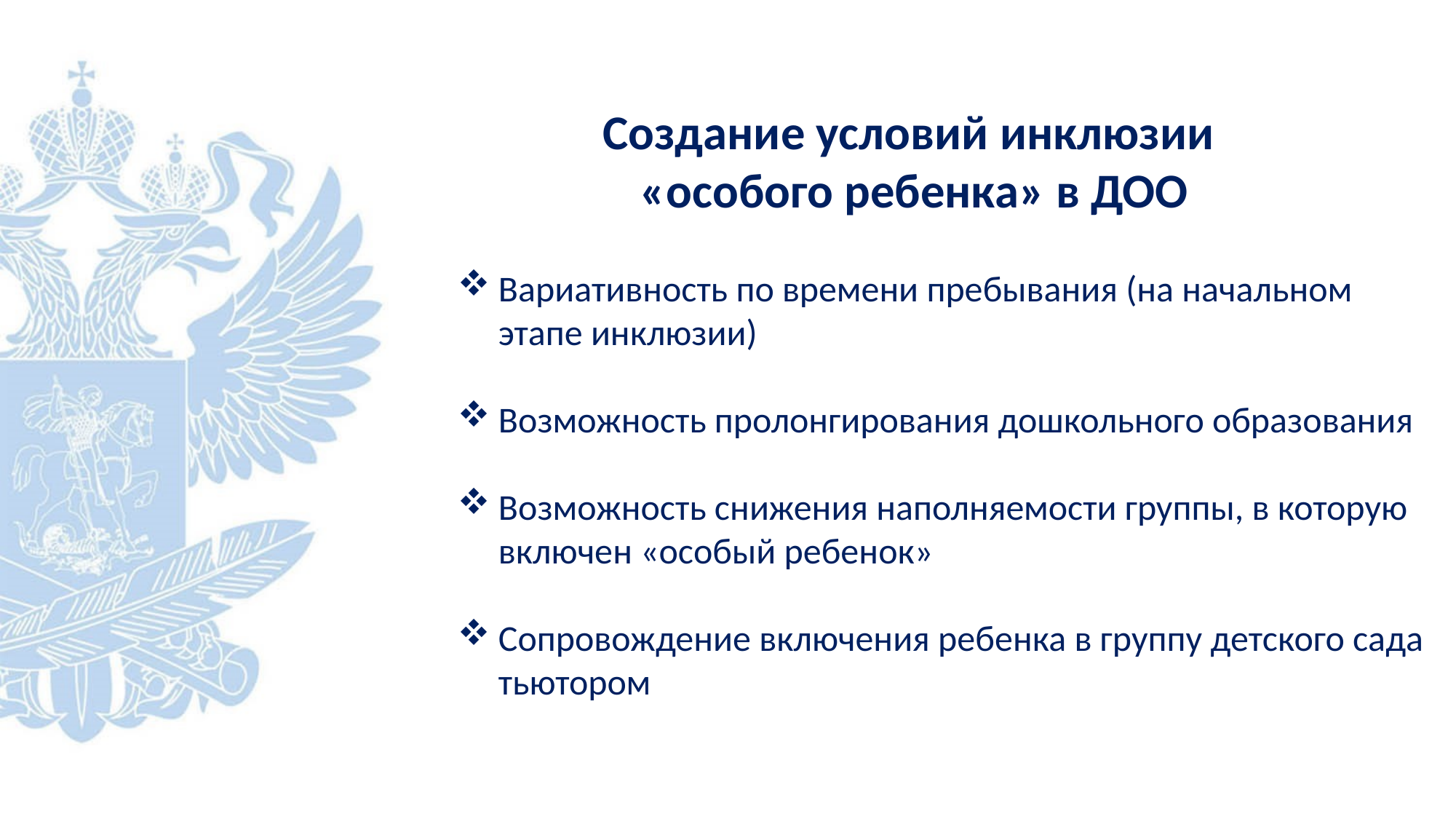

Создание условий инклюзии
«особого ребенка» в ДОО

Вариативность по времени пребывания (на начальном этапе инклюзии)

Возможность пролонгирования дошкольного образования

Возможность снижения наполняемости группы, в которую включен «особый ребенок»

Сопровождение включения ребенка в группу детского сада тьютором